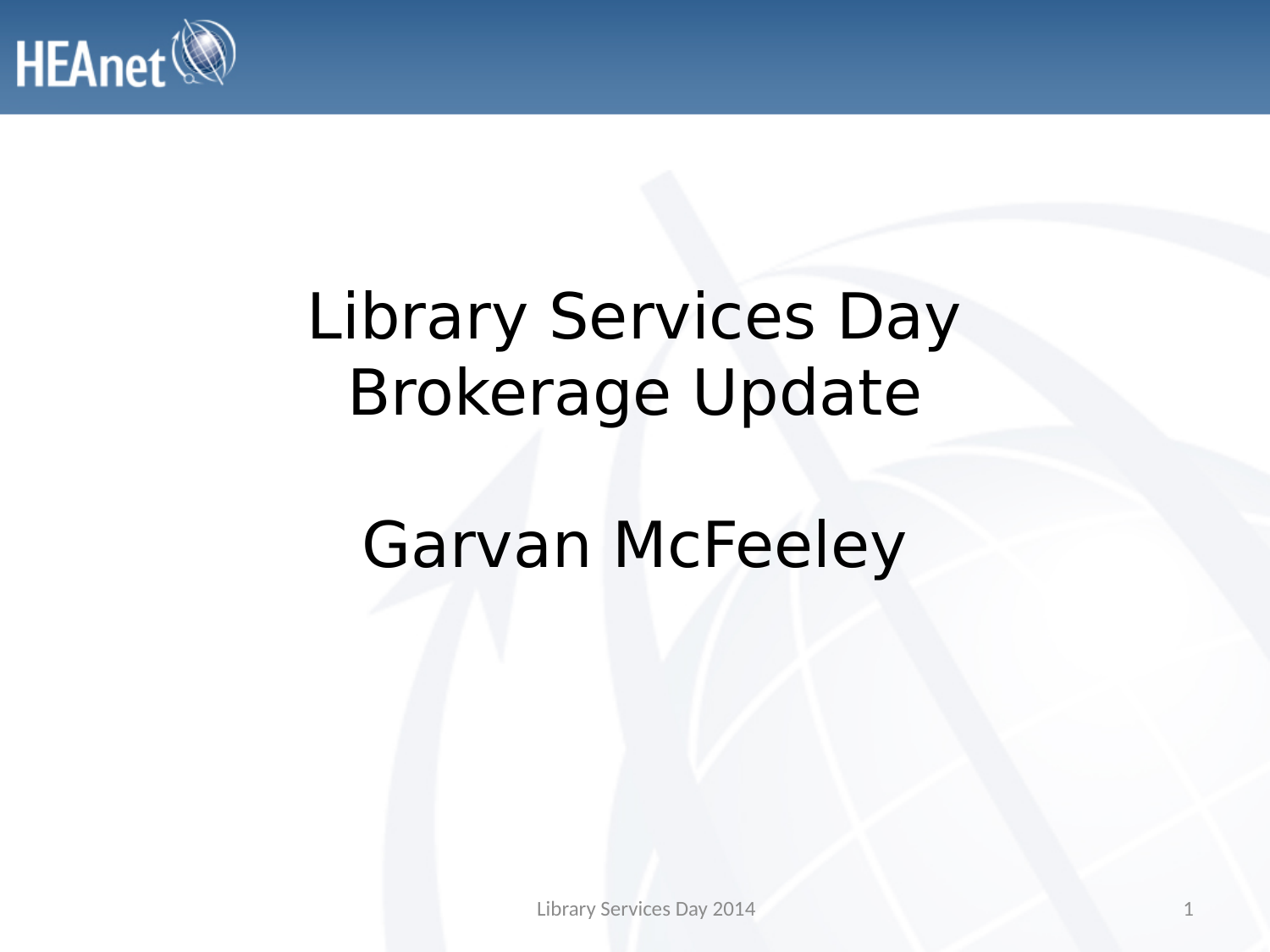

# Library Services Day Brokerage Update Garvan McFeeley
Library Services Day 2014
1